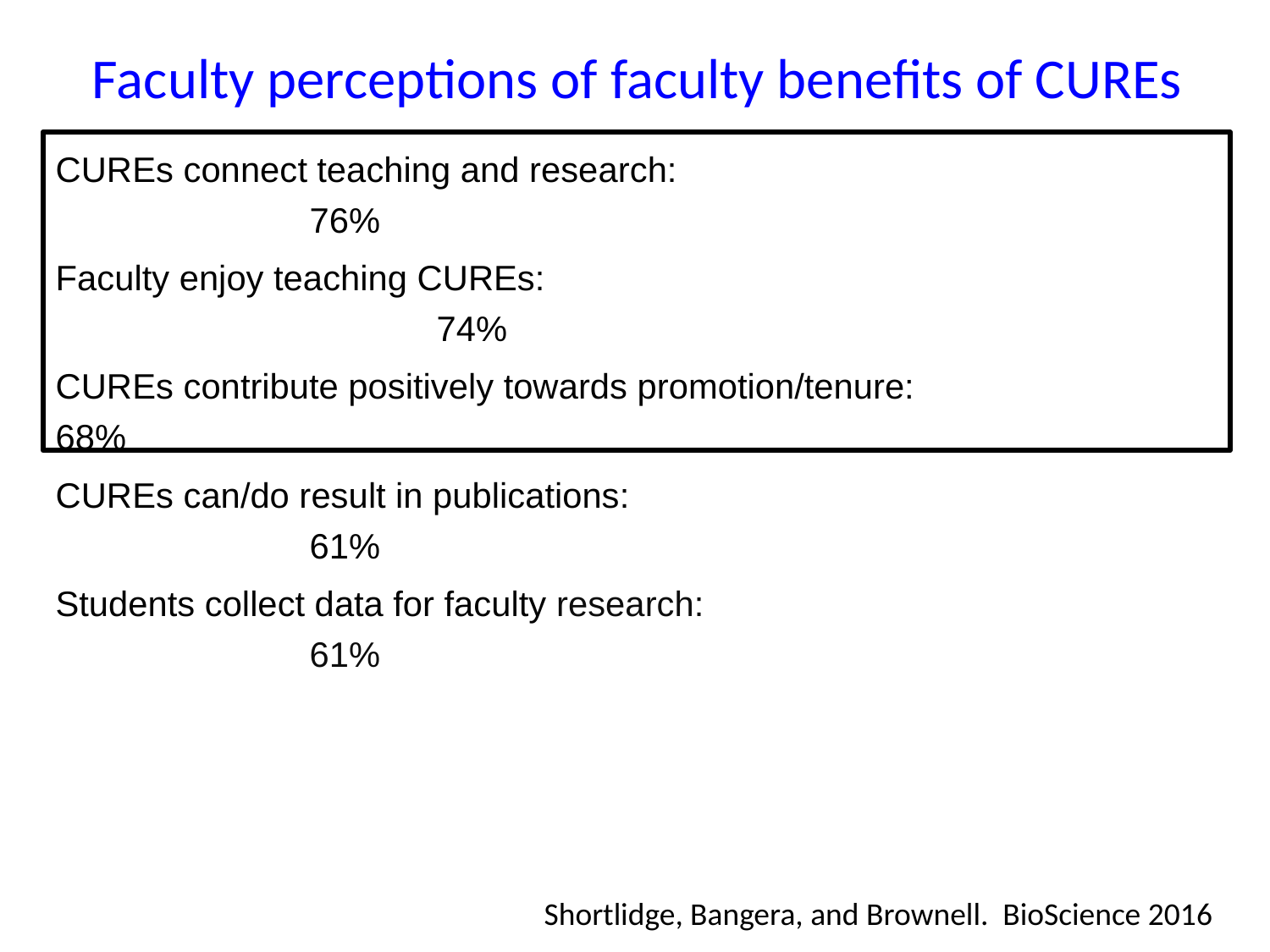

Faculty perceptions of faculty benefits of CUREs
CUREs connect teaching and research: 							76%
Faculty enjoy teaching CUREs: 									74%
CUREs contribute positively towards promotion/tenure:			68%
CUREs can/do result in publications: 							61%
Students collect data for faculty research: 						61%
Shortlidge, Bangera, and Brownell.  BioScience 2016